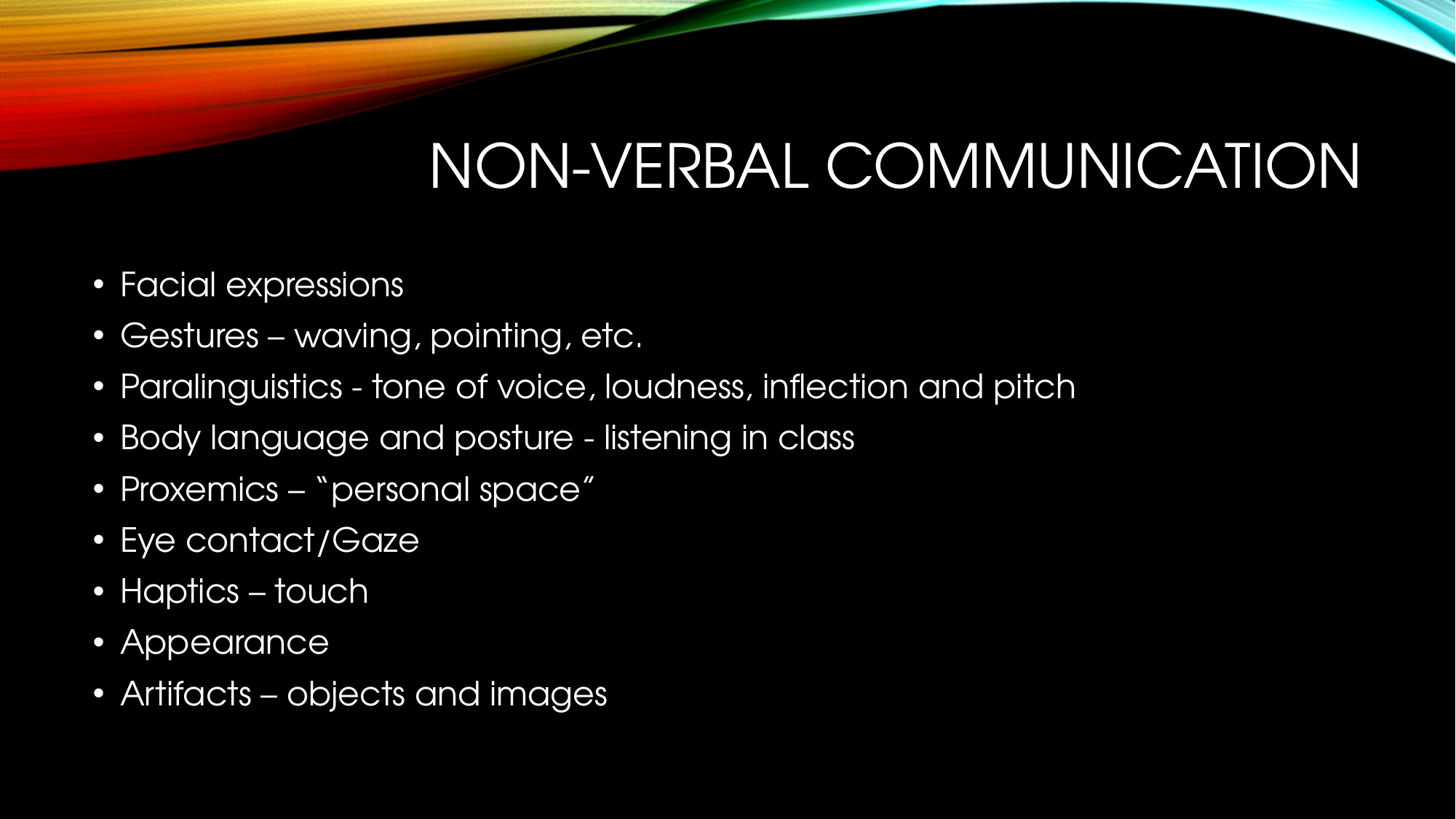

# Non-verbal communication
Facial expressions
Gestures – waving, pointing, etc.
Paralinguistics - tone of voice, loudness, inflection and pitch
Body language and posture - listening in class
Proxemics – “personal space”
Eye contact/Gaze
Haptics – touch
Appearance
Artifacts – objects and images